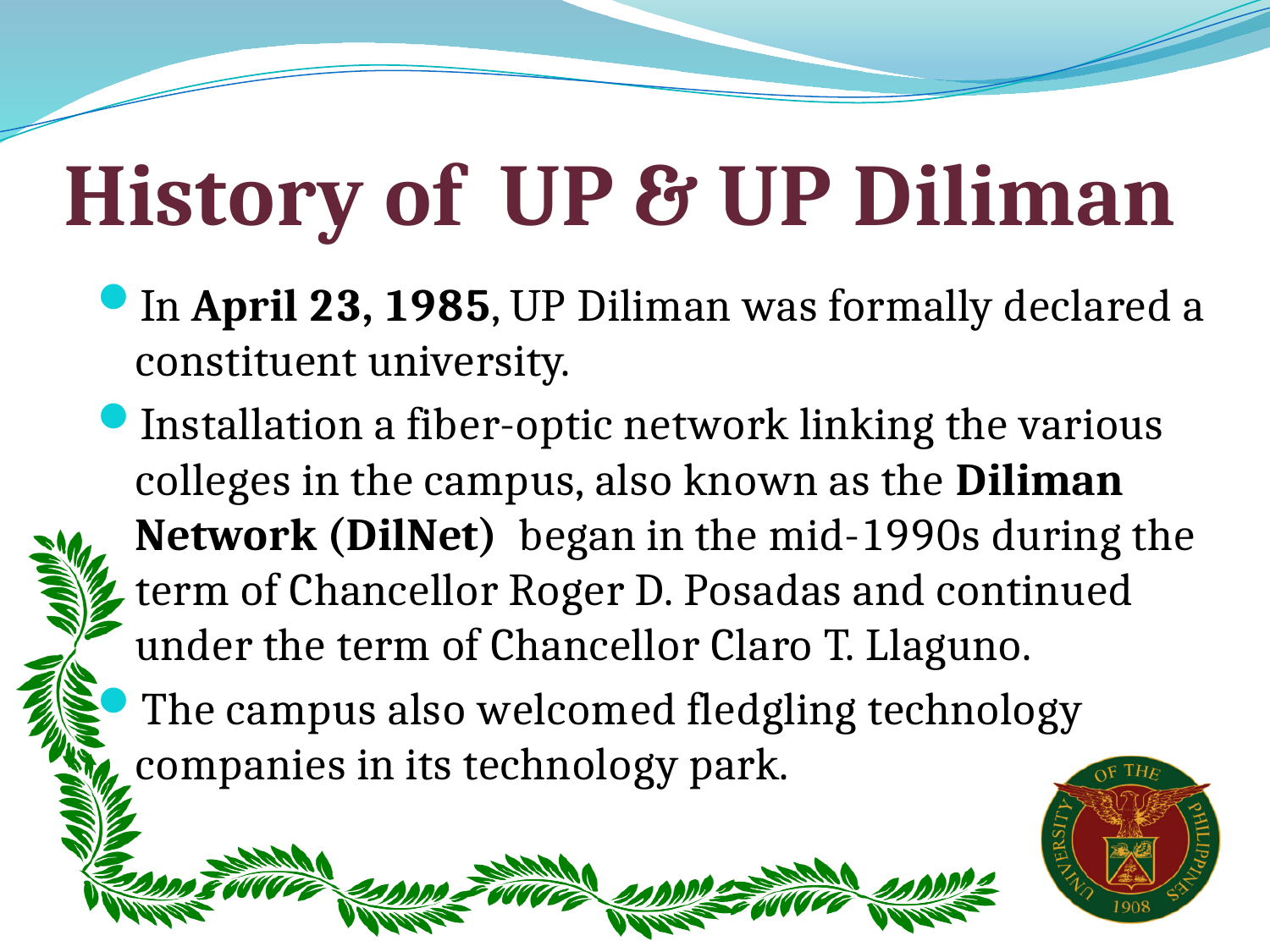

# History of  UP & UP Diliman
In April 23, 1985, UP Diliman was formally declared a constituent university.
Installation a fiber-optic network linking the various colleges in the campus, also known as the Diliman Network (DilNet)  began in the mid-1990s during the term of Chancellor Roger D. Posadas and continued under the term of Chancellor Claro T. Llaguno.
The campus also welcomed fledgling technology companies in its technology park.